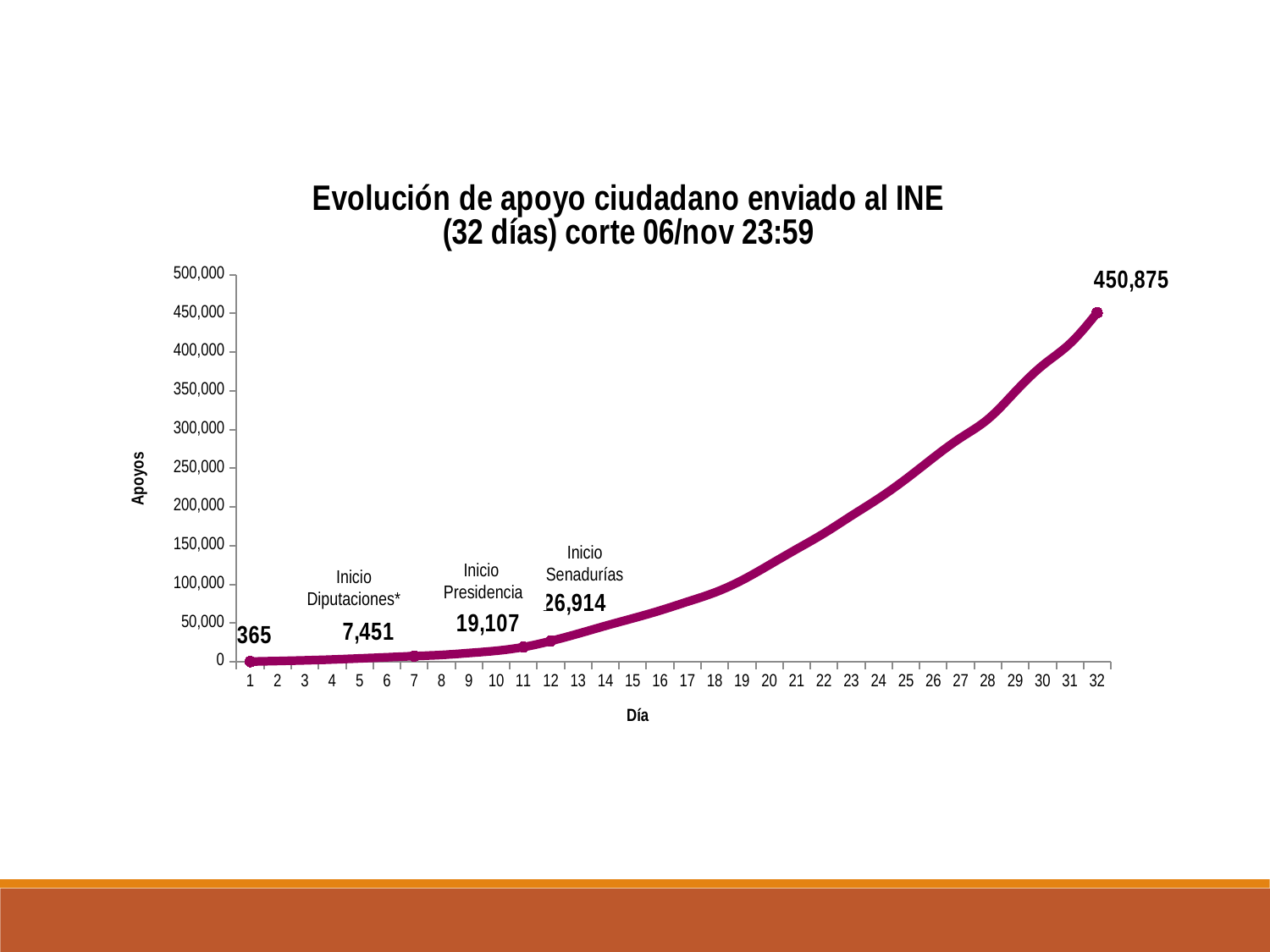

### Chart: Evolución de apoyo ciudadano enviado al INE
(32 días) corte 06/nov 23:59

| Category | Firmas entregadas |
|---|---|
Inicio Senadurías
Inicio
Presidencia
Inicio Diputaciones*